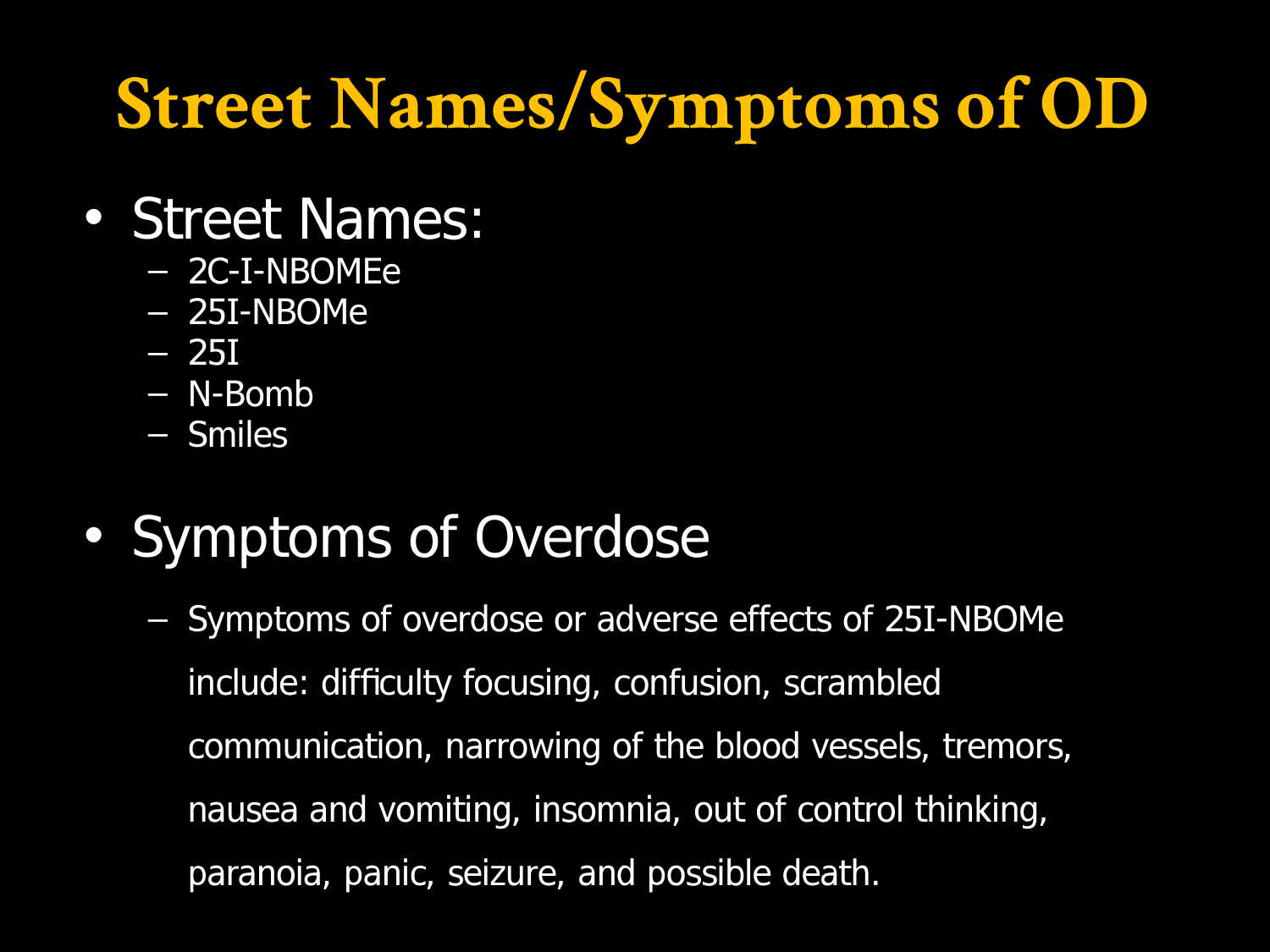

# Street Names/Symptoms of OD
Street Names:
2C-I-NBOMEe
25I-NBOMe
25I
N-Bomb
Smiles

Symptoms of Overdose
Symptoms of overdose or adverse effects of 25I-NBOMe include: difficulty focusing, confusion, scrambled communication, narrowing of the blood vessels, tremors, nausea and vomiting, insomnia, out of control thinking, paranoia, panic, seizure, and possible death.